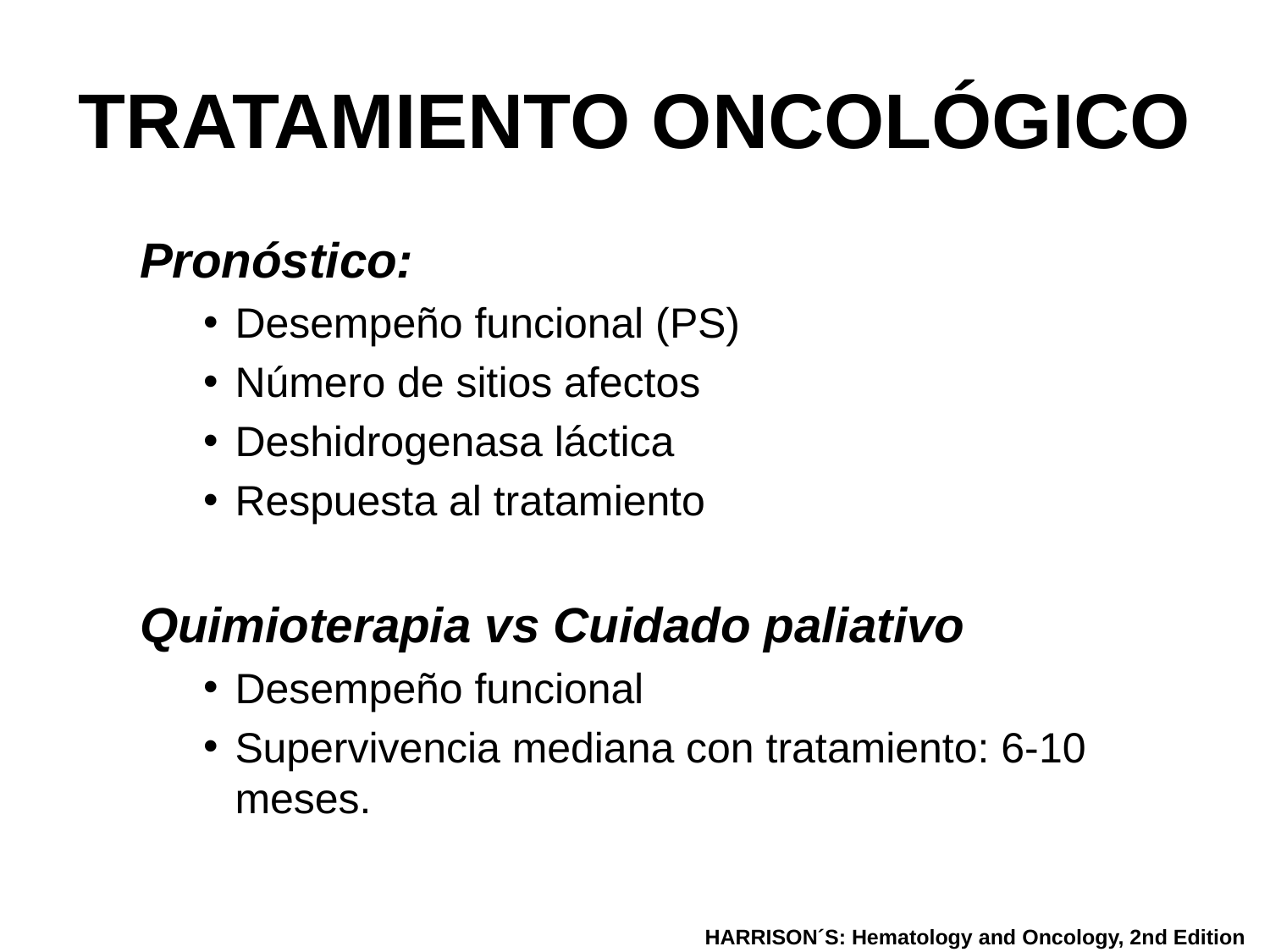

# TRATAMIENTO ONCOLÓGICO
Pronóstico:
Desempeño funcional (PS)
Número de sitios afectos
Deshidrogenasa láctica
Respuesta al tratamiento

Quimioterapia vs Cuidado paliativo
Desempeño funcional
Supervivencia mediana con tratamiento: 6-10 meses.

HARRISON´S: Hematology and Oncology, 2nd Edition